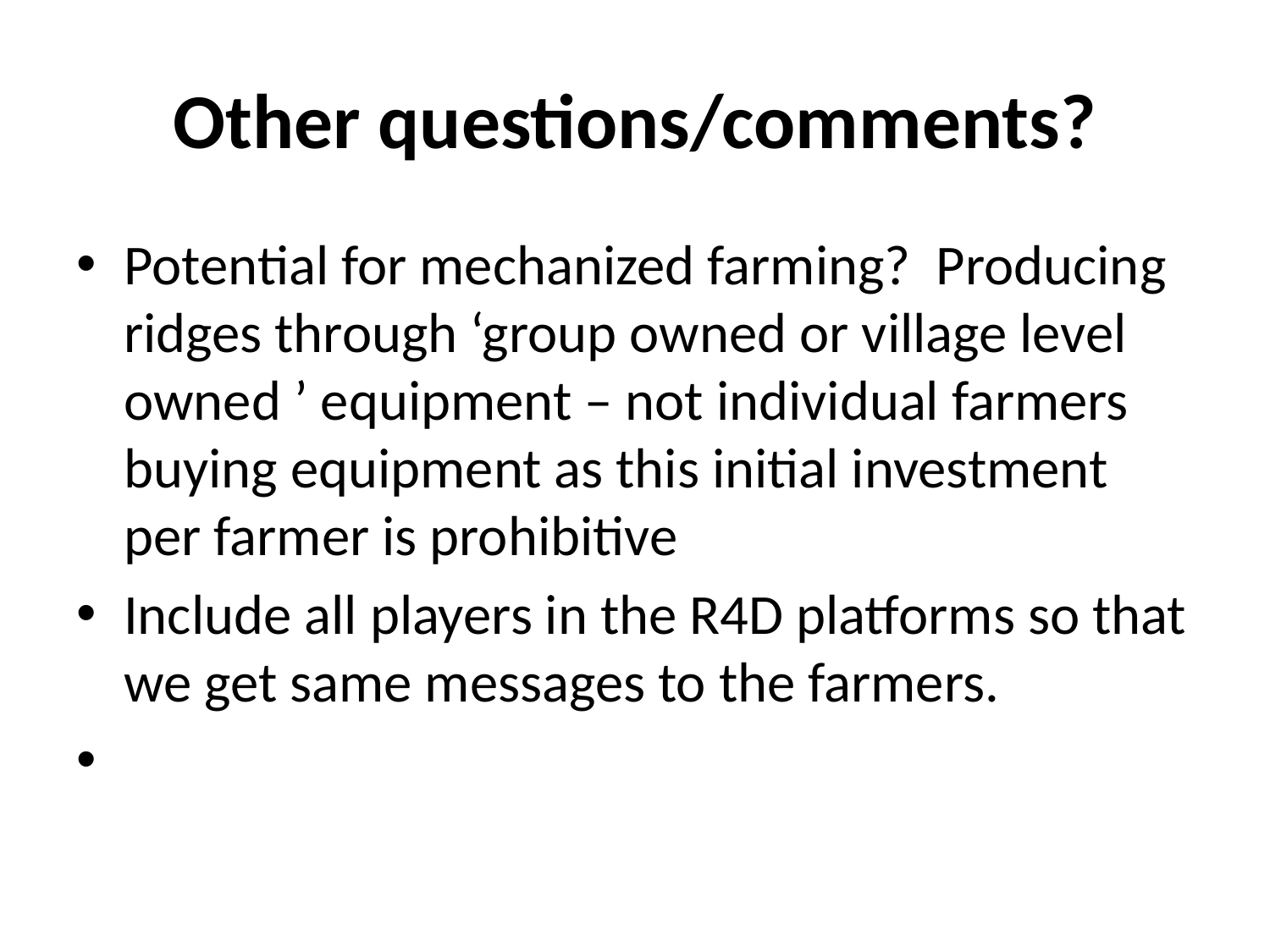

# Other questions/comments?
Potential for mechanized farming?  Producing ridges through ‘group owned or village level owned ’ equipment – not individual farmers buying equipment as this initial investment per farmer is prohibitive
Include all players in the R4D platforms so that we get same messages to the farmers.